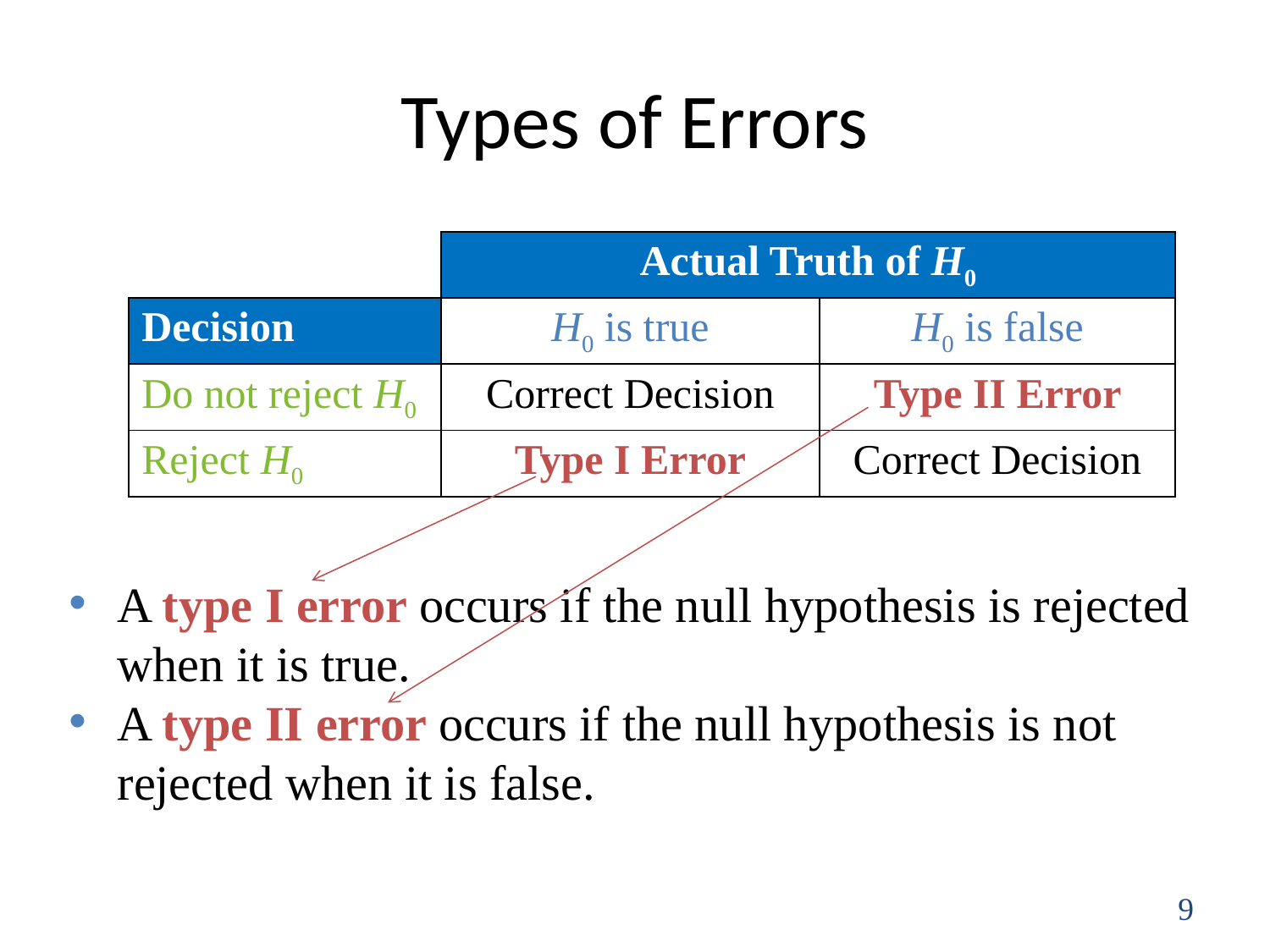

# Types of Errors
|  | Actual Truth of H0 |  |
| --- | --- | --- |
| Decision | H0 is true | H0 is false |
| Do not reject H0 | Correct Decision | Type II Error |
| Reject H0 | Type I Error | Correct Decision |
A type I error occurs if the null hypothesis is rejected when it is true.
A type II error occurs if the null hypothesis is not rejected when it is false.

9